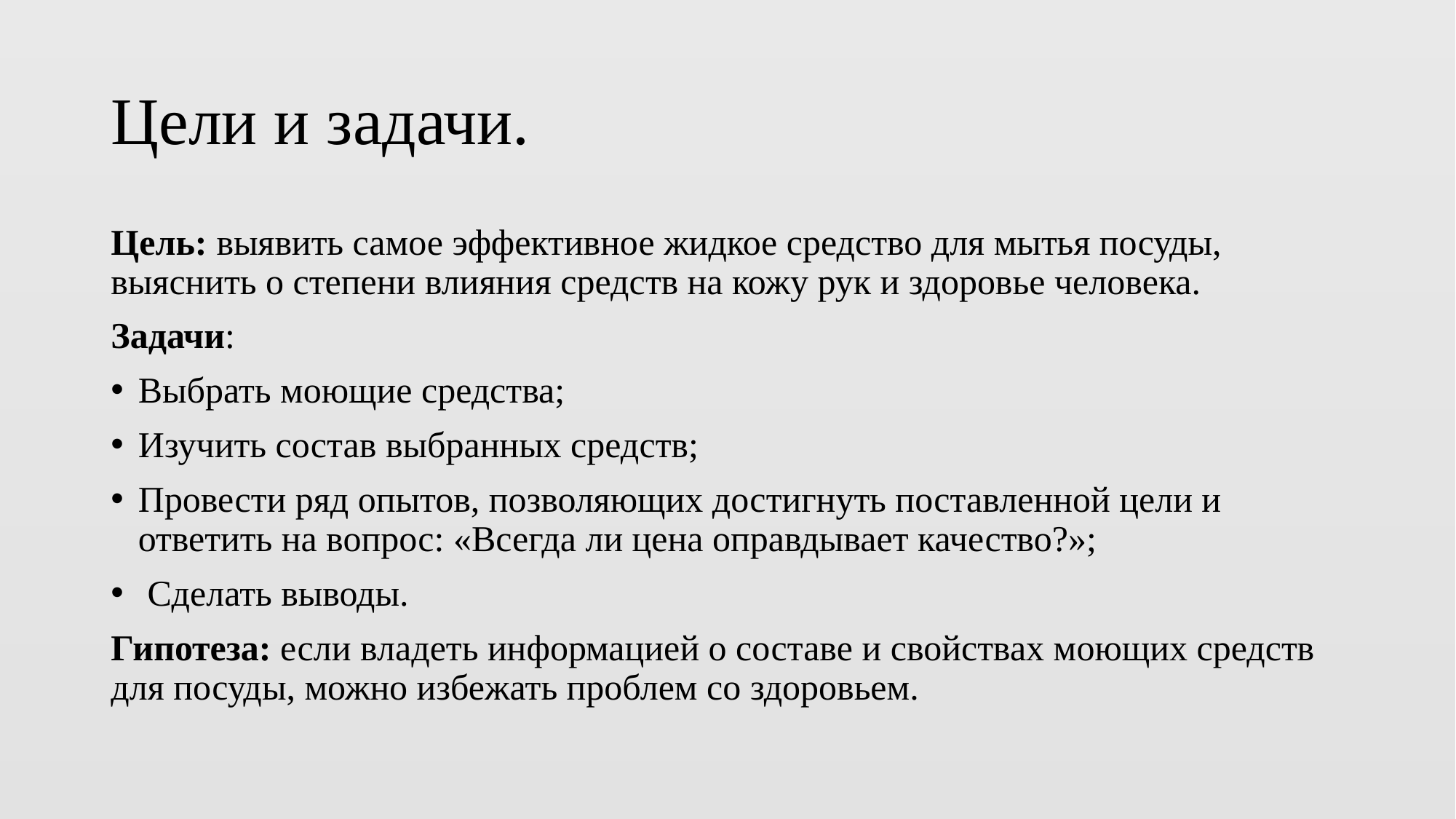

# Цели и задачи.
Цель: выявить самое эффективное жидкое средство для мытья посуды, выяснить о степени влияния средств на кожу рук и здоровье человека.
Задачи:
Выбрать моющие средства;
Изучить состав выбранных средств;
Провести ряд опытов, позволяющих достигнуть поставленной цели и ответить на вопрос: «Всегда ли цена оправдывает качество?»;
 Сделать выводы.
Гипотеза: если владеть информацией о составе и свойствах моющих средств для посуды, можно избежать проблем со здоровьем.